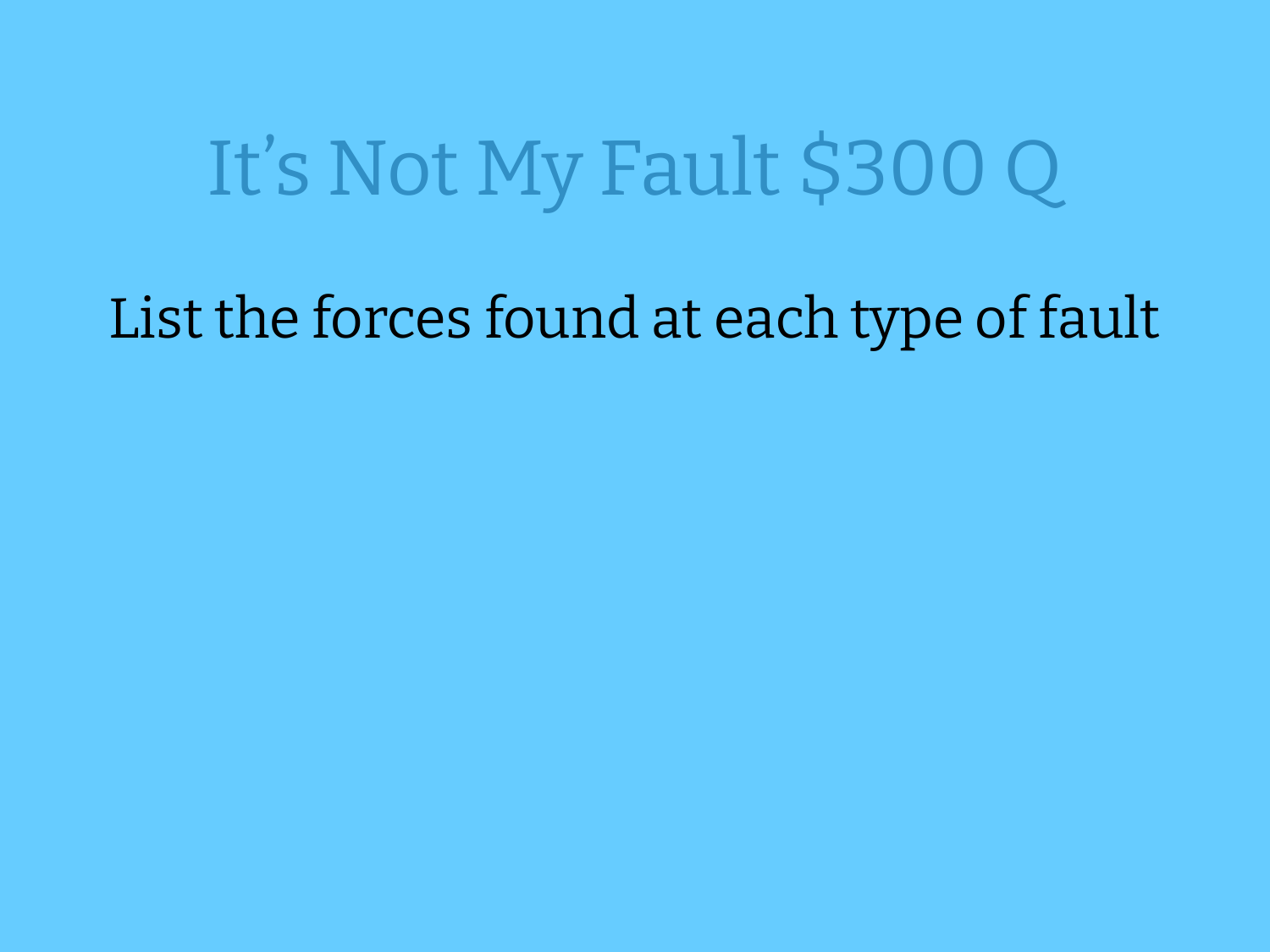

# It’s Not My Fault $300 Q
List the forces found at each type of fault